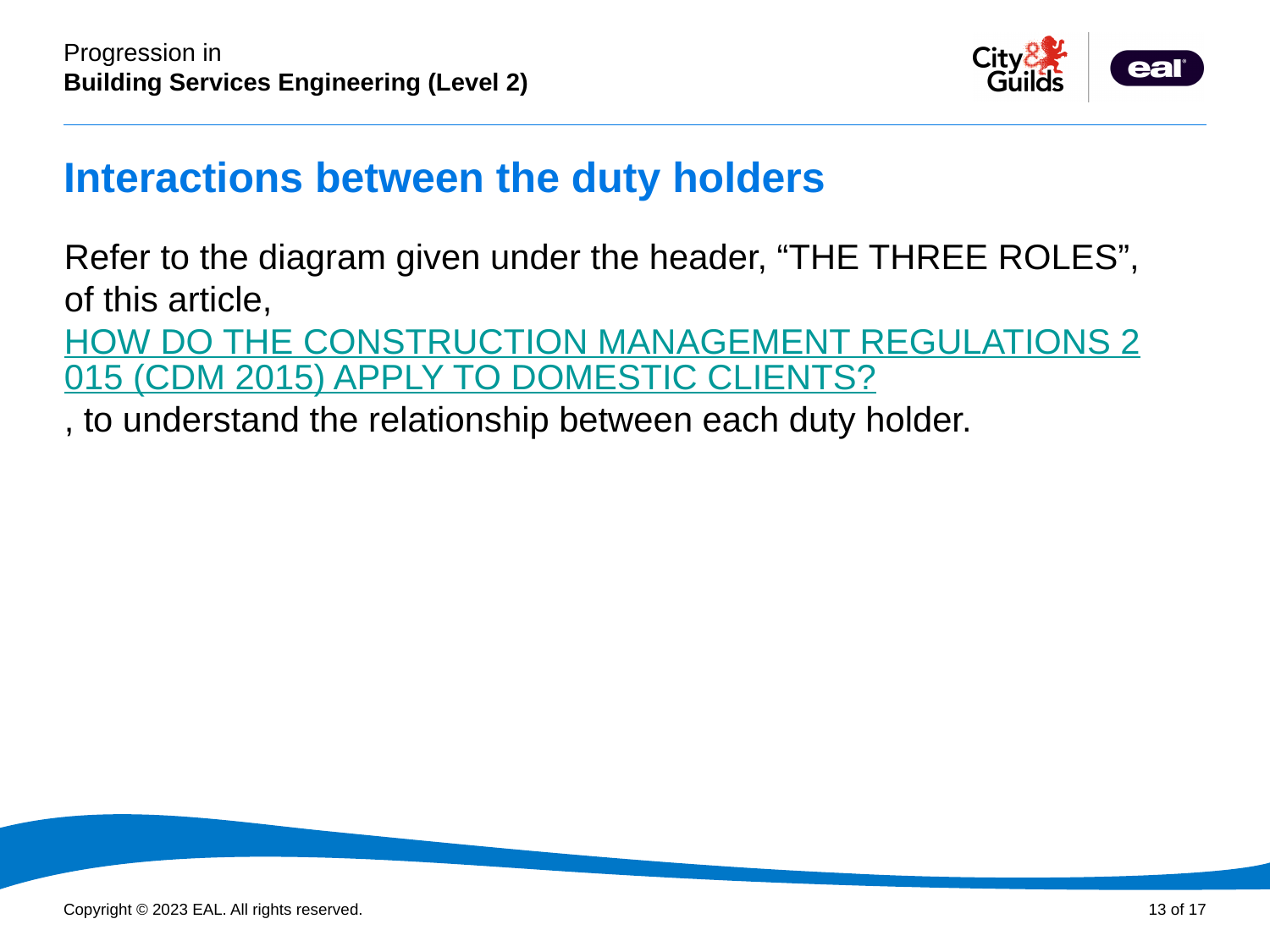

# Interactions between the duty holders
Refer to the diagram given under the header, “THE THREE ROLES”, of this article, HOW DO THE CONSTRUCTION MANAGEMENT REGULATIONS 2015 (CDM 2015) APPLY TO DOMESTIC CLIENTS?, to understand the relationship between each duty holder.